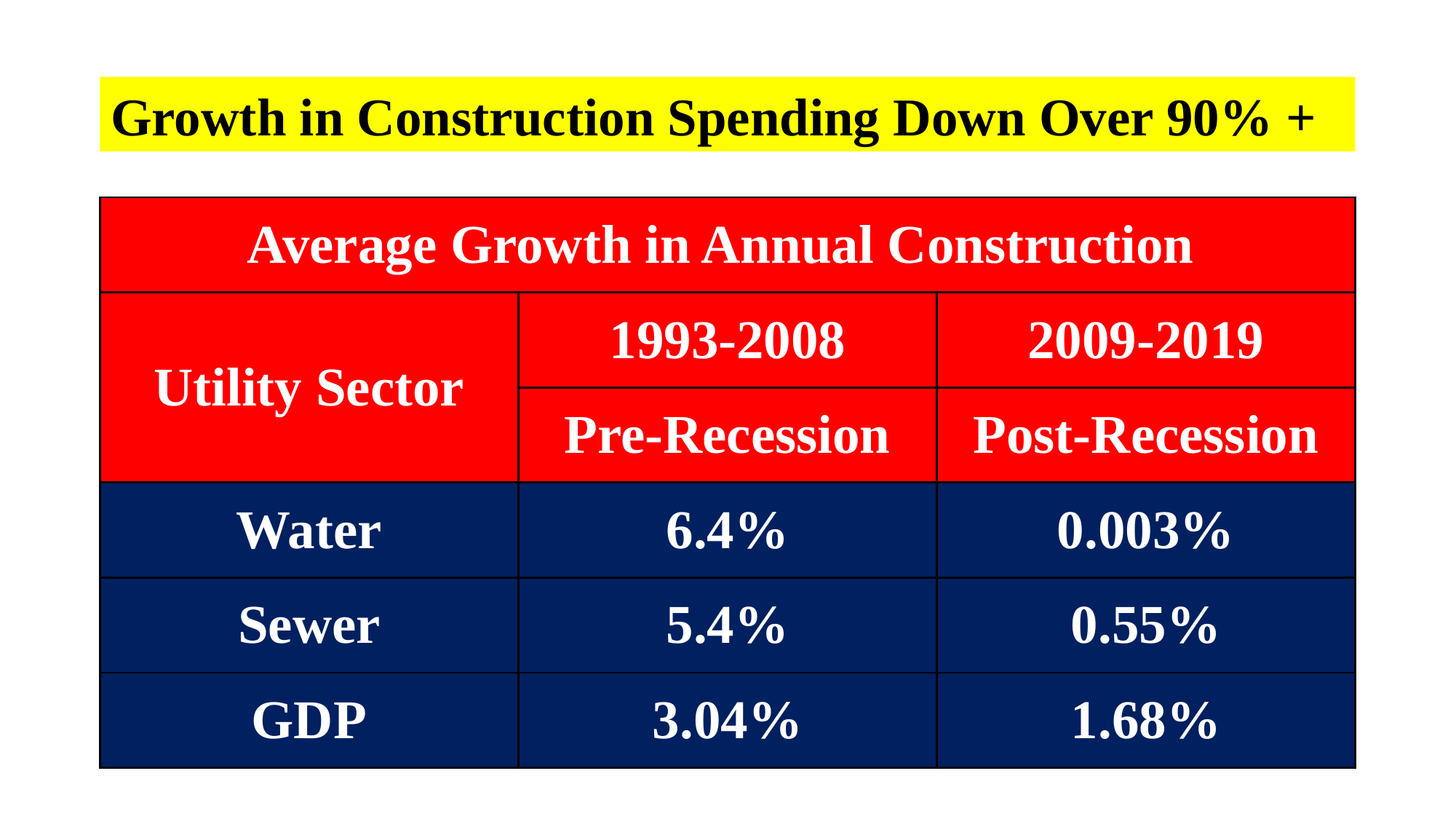

Growth in Construction Spending Down Over 90% +
| Average Growth in Annual Construction |  |  |
| --- | --- | --- |
| Utility Sector | 1993-2008 | 2009-2019 |
|  | Pre-Recession | Post-Recession |
| Water | 6.4% | 0.003% |
| Sewer | 5.4% | 0.55% |
| GDP | 3.04% | 1.68% |